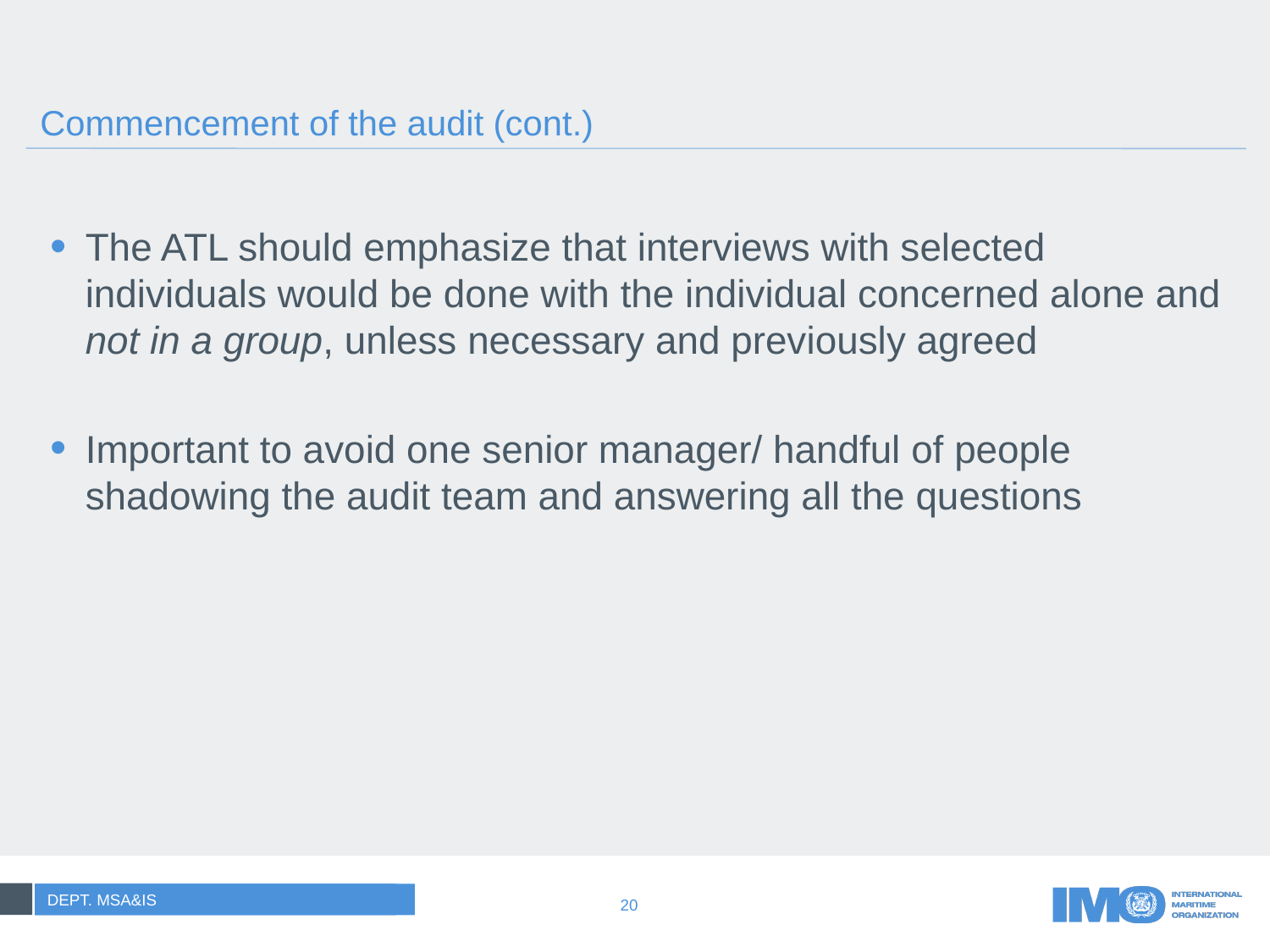

# Commencement of the audit (cont.)
The ATL should emphasize that interviews with selected individuals would be done with the individual concerned alone and not in a group, unless necessary and previously agreed

Important to avoid one senior manager/ handful of people shadowing the audit team and answering all the questions